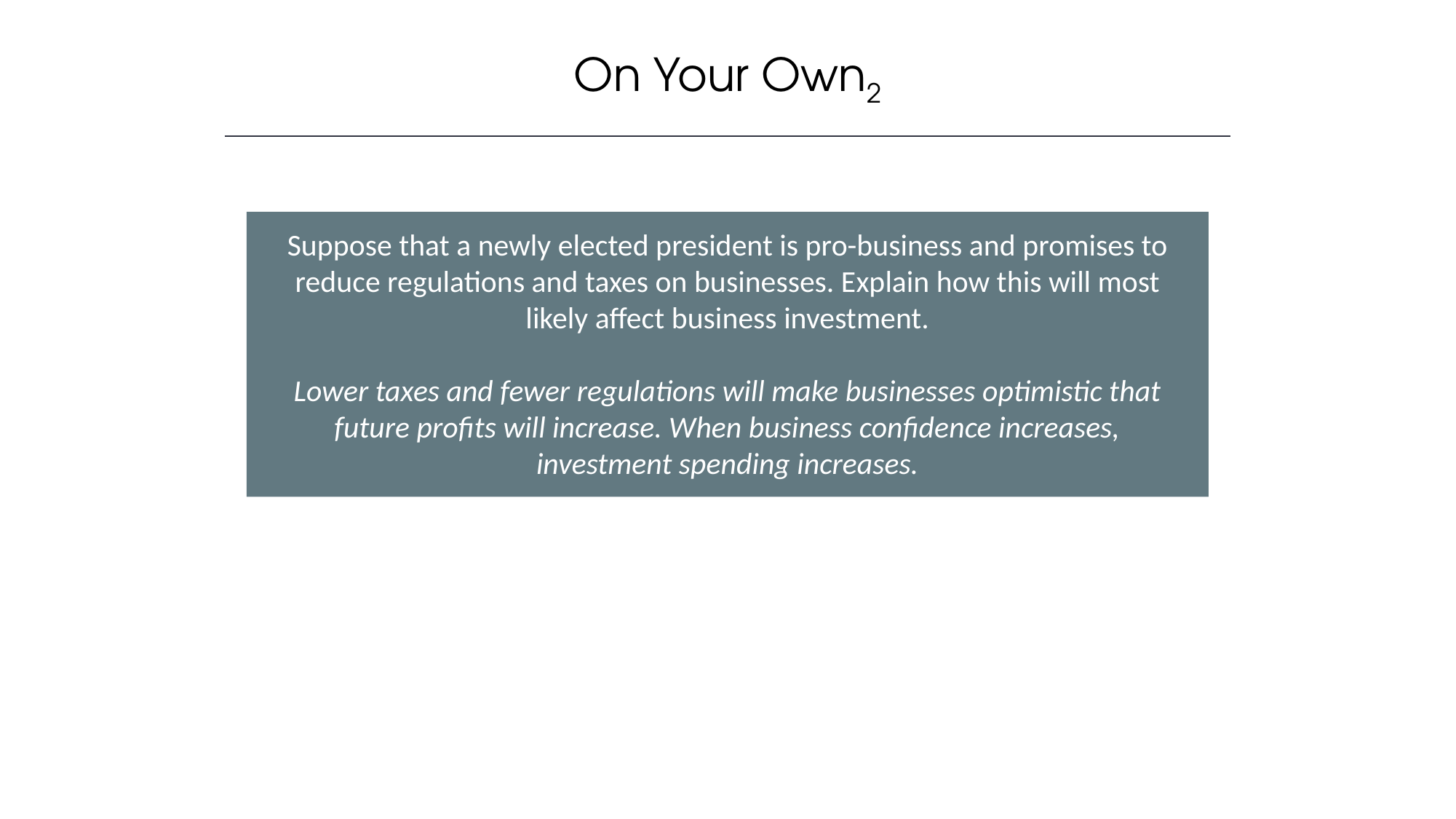

On Your Own2

Suppose that a newly elected president is pro-business and promises to reduce regulations and taxes on businesses. Explain how this will most likely affect business investment.

Lower taxes and fewer regulations will make businesses optimistic that future profits will increase. When business confidence increases, investment spending increases.